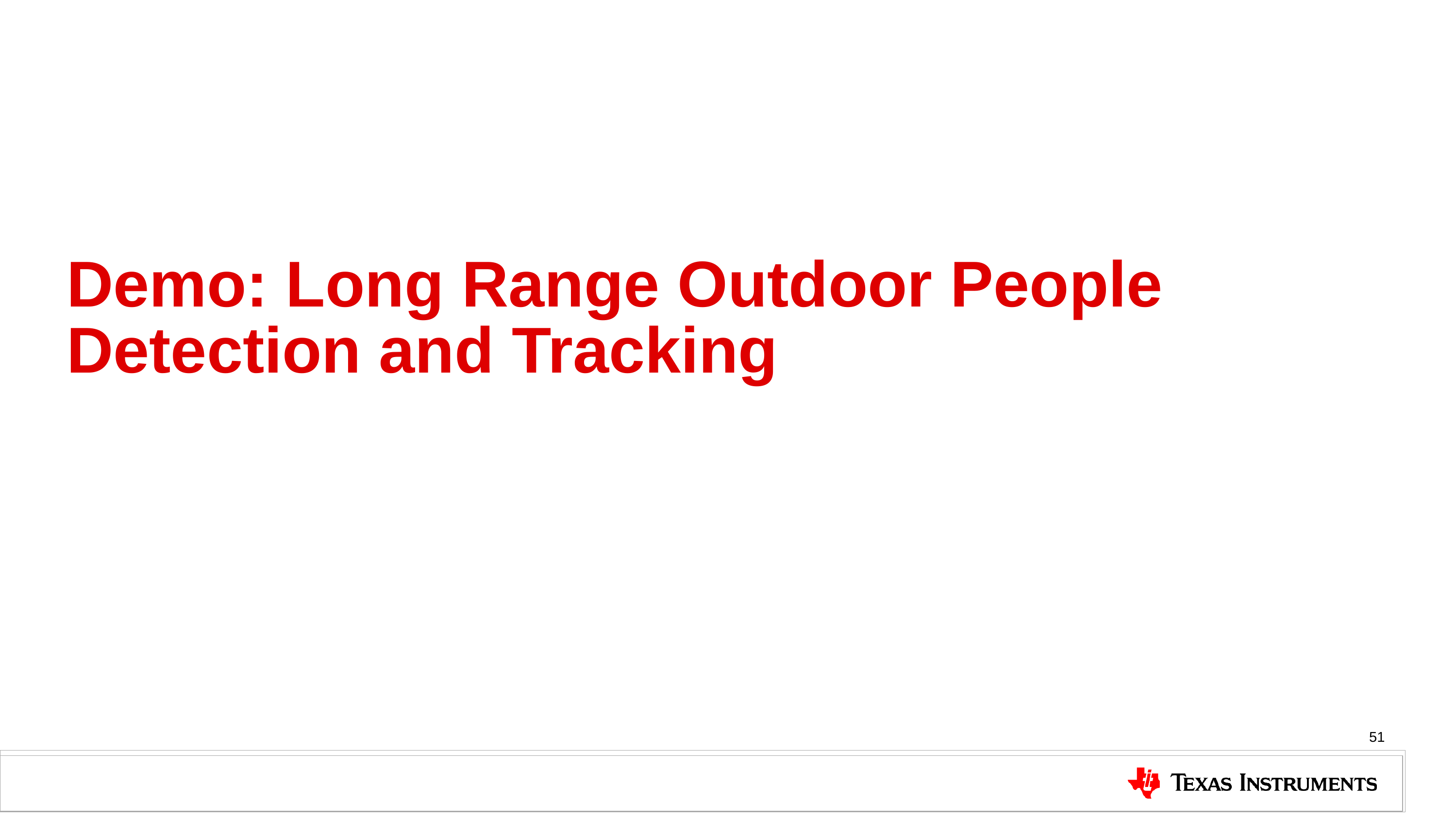

# Demo: Long Range Outdoor People Detection and Tracking

51